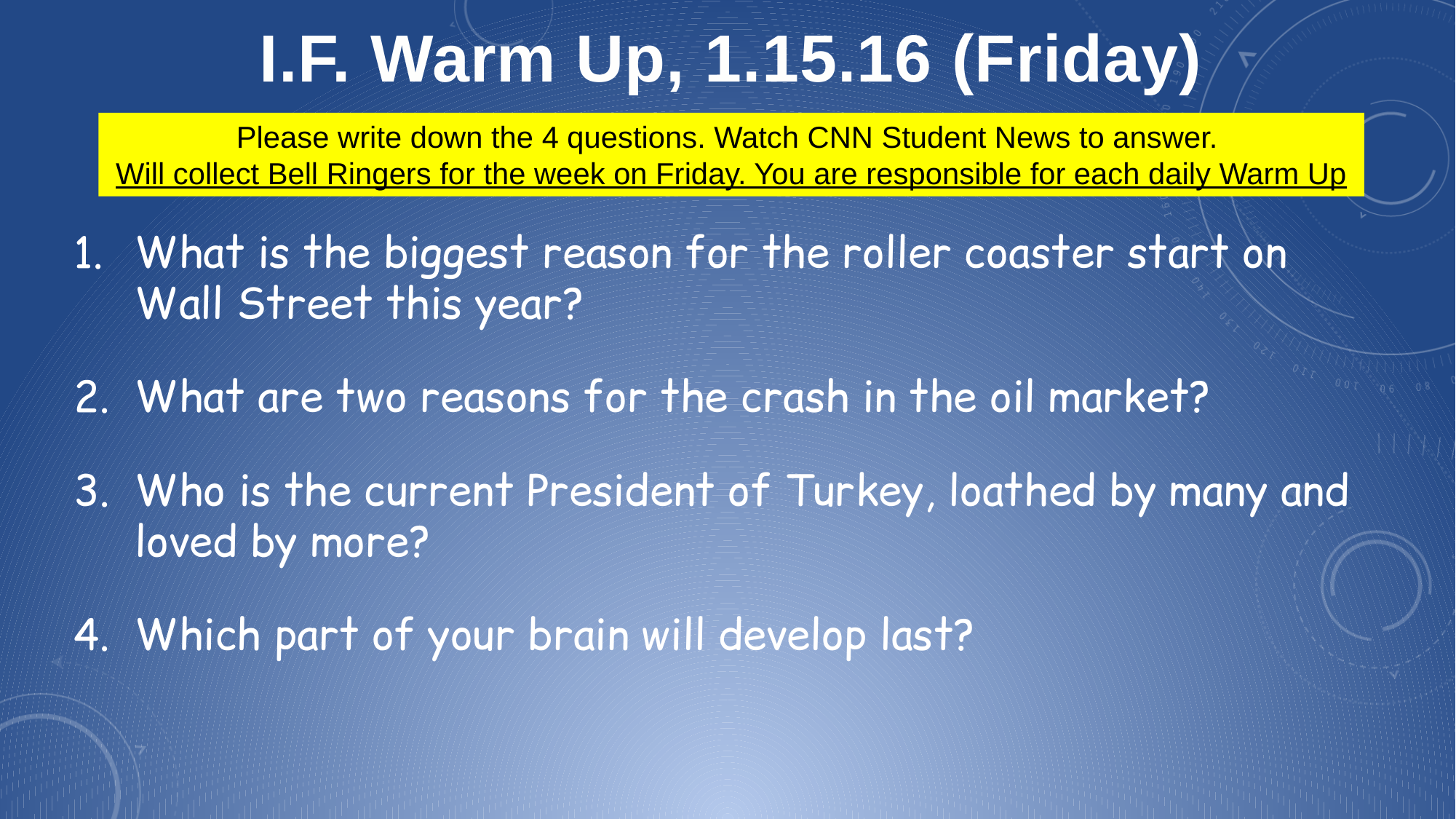

I.F. Warm Up, 1.15.16 (Friday)
Please write down the 4 questions. Watch CNN Student News to answer.
Will collect Bell Ringers for the week on Friday. You are responsible for each daily Warm Up
What is the biggest reason for the roller coaster start on Wall Street this year?
What are two reasons for the crash in the oil market?
Who is the current President of Turkey, loathed by many and loved by more?
Which part of your brain will develop last?